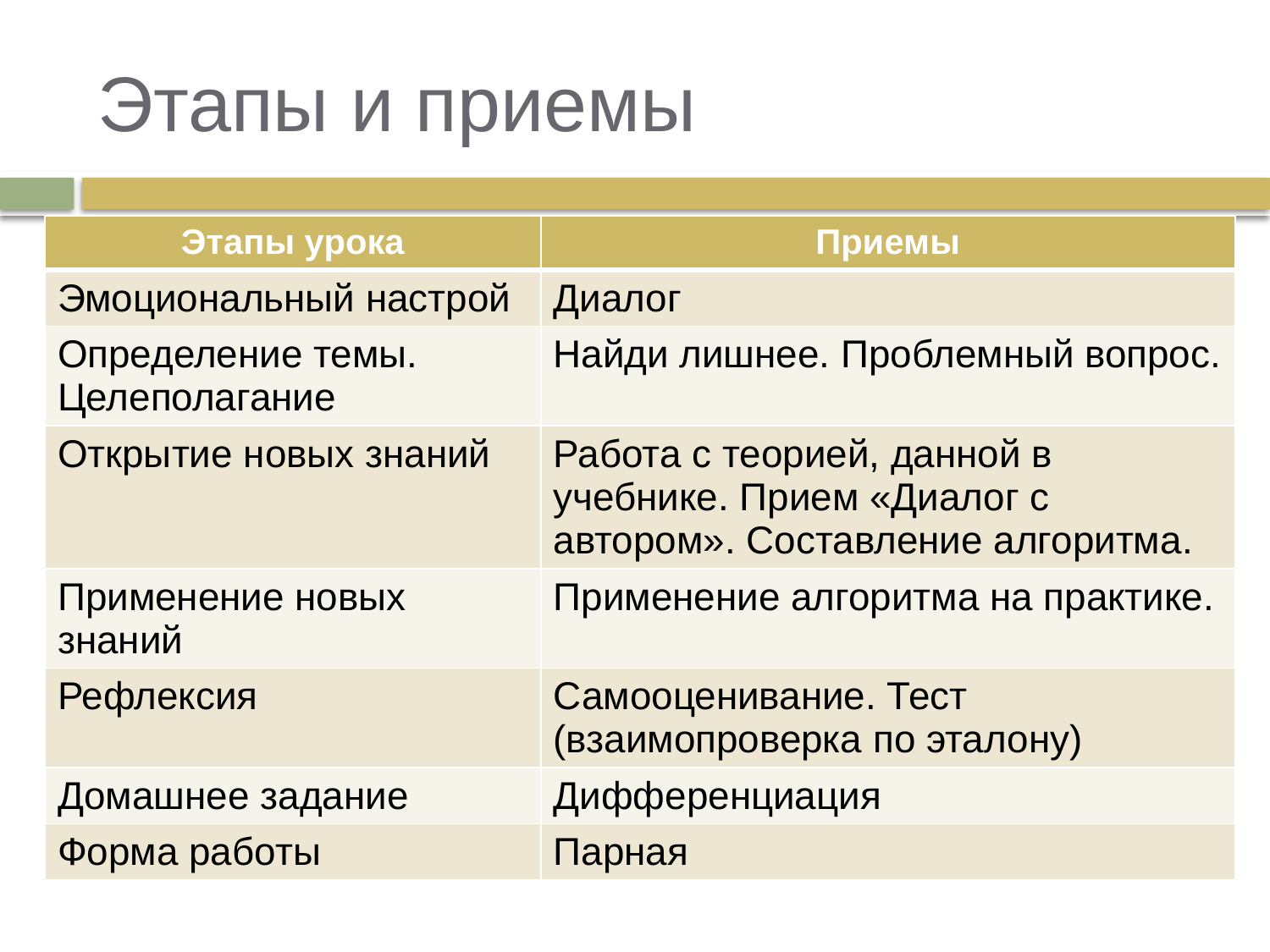

# Этапы и приемы
| Этапы урока | Приемы |
| --- | --- |
| Эмоциональный настрой | Диалог |
| Определение темы. Целеполагание | Найди лишнее. Проблемный вопрос. |
| Открытие новых знаний | Работа с теорией, данной в учебнике. Прием «Диалог с автором». Составление алгоритма. |
| Применение новых знаний | Применение алгоритма на практике. |
| Рефлексия | Самооценивание. Тест (взаимопроверка по эталону) |
| Домашнее задание | Дифференциация |
| Форма работы | Парная |